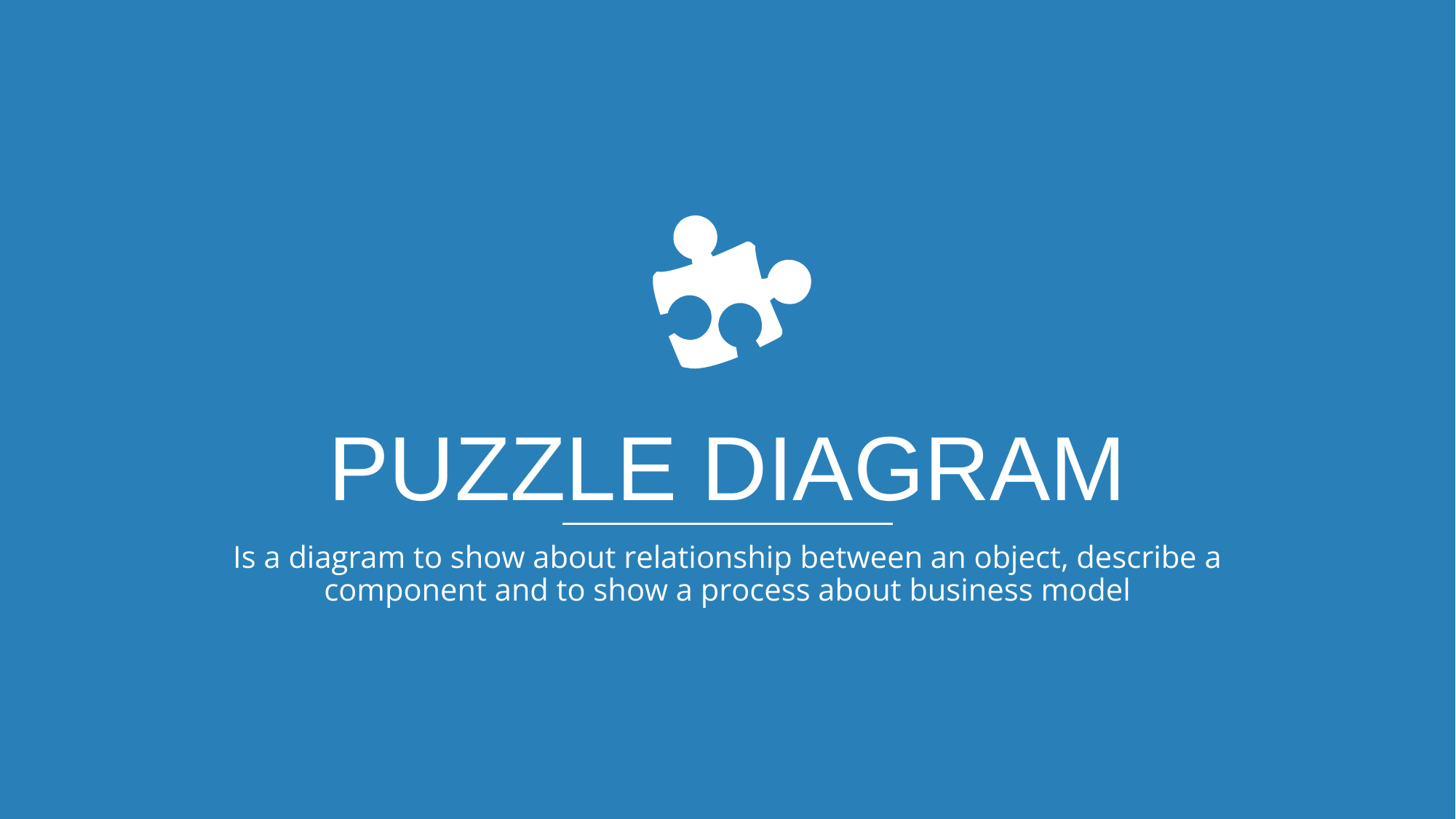

# PUZZLE DIAGRAM
Is a diagram to show about relationship between an object, describe a component and to show a process about business model